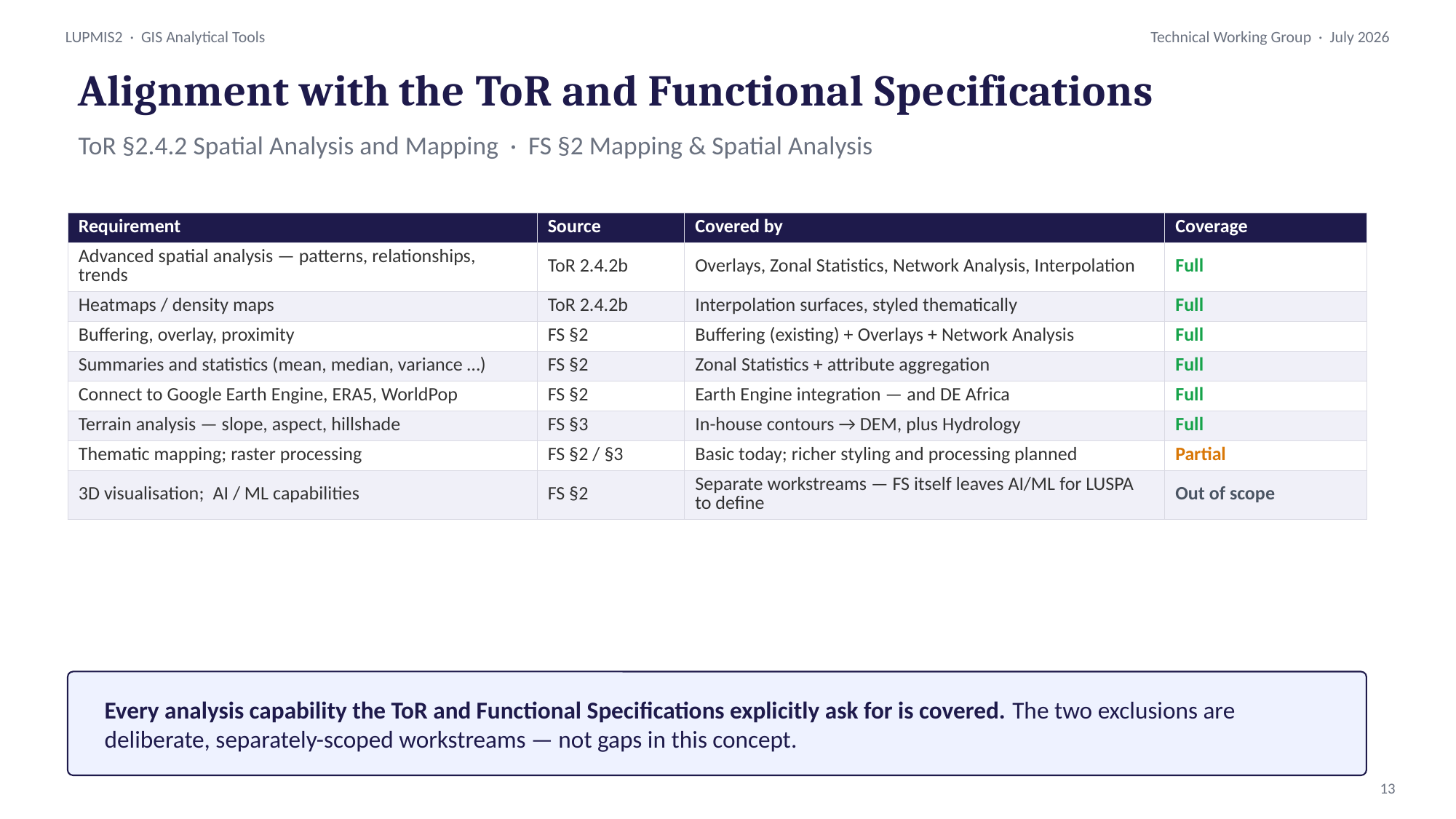

Alignment with the ToR and Functional Specifications
ToR §2.4.2 Spatial Analysis and Mapping  ·  FS §2 Mapping & Spatial Analysis
| Requirement | Source | Covered by | Coverage |
| --- | --- | --- | --- |
| Advanced spatial analysis — patterns, relationships, trends | ToR 2.4.2b | Overlays, Zonal Statistics, Network Analysis, Interpolation | Full |
| Heatmaps / density maps | ToR 2.4.2b | Interpolation surfaces, styled thematically | Full |
| Buffering, overlay, proximity | FS §2 | Buffering (existing) + Overlays + Network Analysis | Full |
| Summaries and statistics (mean, median, variance …) | FS §2 | Zonal Statistics + attribute aggregation | Full |
| Connect to Google Earth Engine, ERA5, WorldPop | FS §2 | Earth Engine integration — and DE Africa | Full |
| Terrain analysis — slope, aspect, hillshade | FS §3 | In-house contours → DEM, plus Hydrology | Full |
| Thematic mapping; raster processing | FS §2 / §3 | Basic today; richer styling and processing planned | Partial |
| 3D visualisation; AI / ML capabilities | FS §2 | Separate workstreams — FS itself leaves AI/ML for LUSPA to define | Out of scope |

Every analysis capability the ToR and Functional Specifications explicitly ask for is covered. The two exclusions are deliberate, separately-scoped workstreams — not gaps in this concept.
13